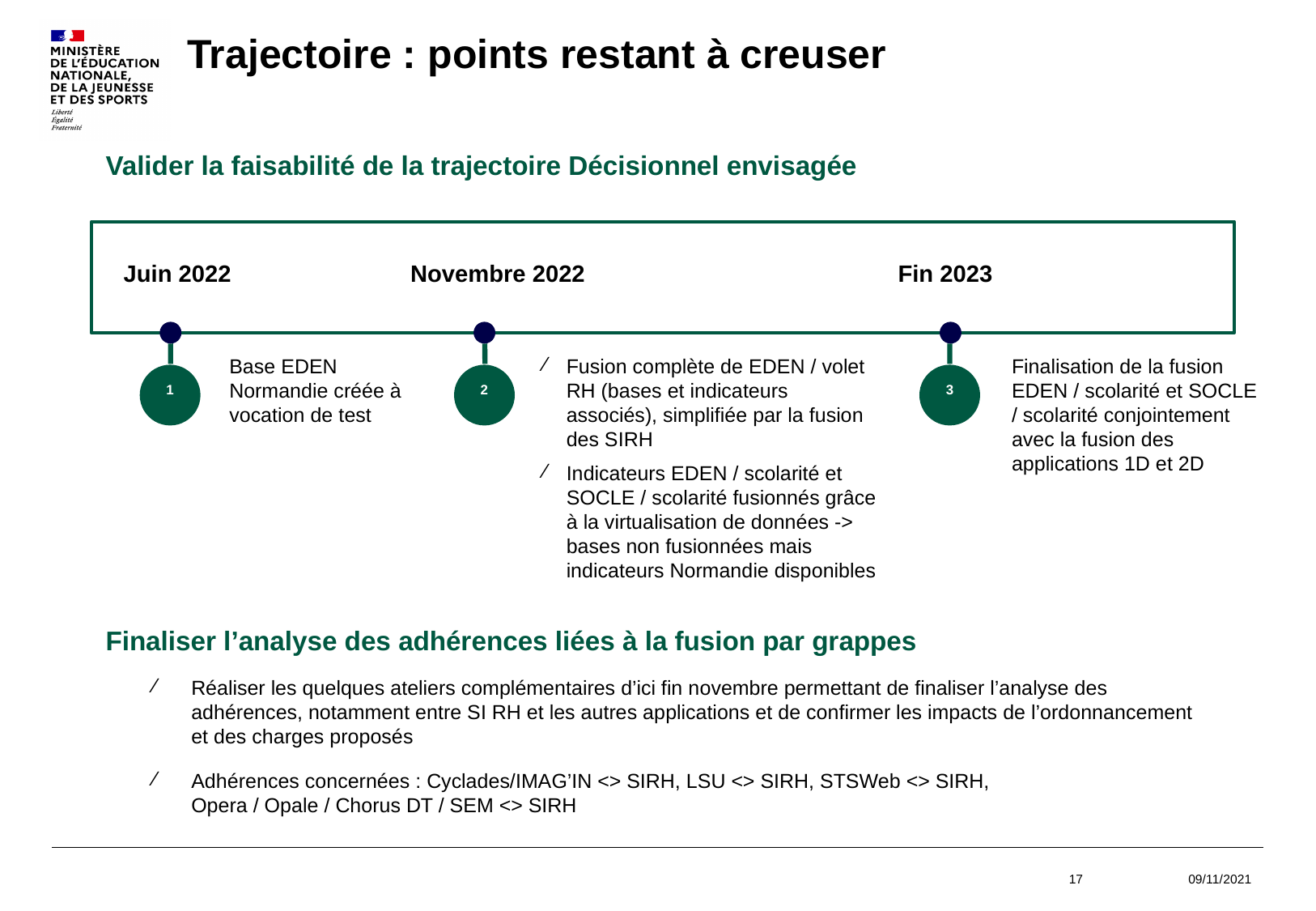

# Trajectoire : points restant à creuser
Valider la faisabilité de la trajectoire Décisionnel envisagée

Finaliser l’analyse des adhérences liées à la fusion par grappes
Réaliser les quelques ateliers complémentaires d’ici fin novembre permettant de finaliser l’analyse des adhérences, notamment entre SI RH et les autres applications et de confirmer les impacts de l’ordonnancement et des charges proposés
Adhérences concernées : Cyclades/IMAG’IN <> SIRH, LSU <> SIRH, STSWeb <> SIRH,
Opera / Opale / Chorus DT / SEM <> SIRH

Juin 2022
Novembre 2022
Fin 2023

Base EDEN Normandie créée à vocation de test
Fusion complète de EDEN / volet RH (bases et indicateurs associés), simplifiée par la fusion des SIRH
Indicateurs EDEN / scolarité et SOCLE / scolarité fusionnés grâce à la virtualisation de données -> bases non fusionnées mais indicateurs Normandie disponibles
Finalisation de la fusion EDEN / scolarité et SOCLE / scolarité conjointement avec la fusion des applications 1D et 2D
1
2
3
17
09/11/2021